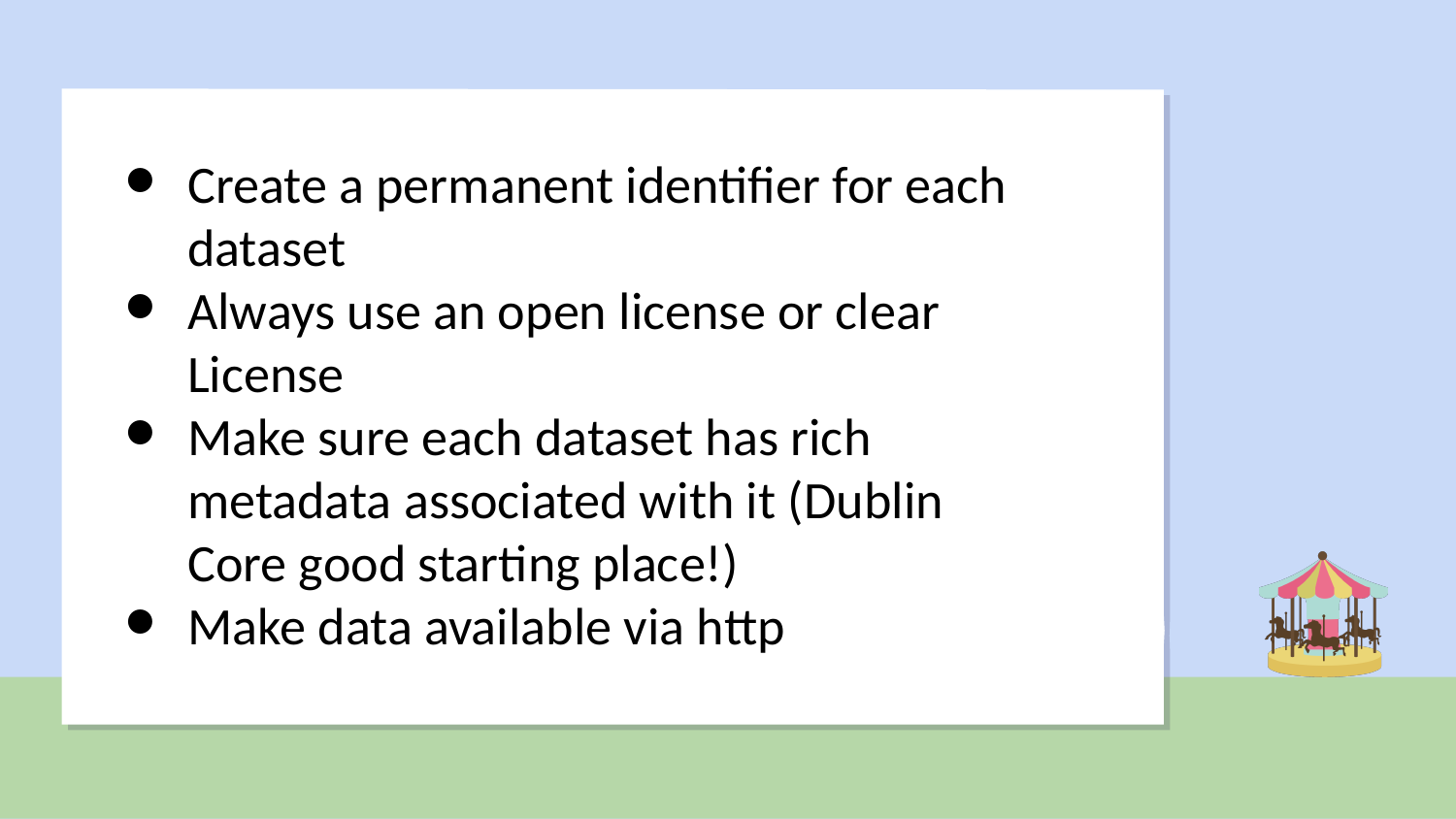

Create a permanent identifier for each  dataset
Always use an open license or clear License
Make sure each dataset has rich metadata associated with it (Dublin Core good starting place!)
Make data available via http